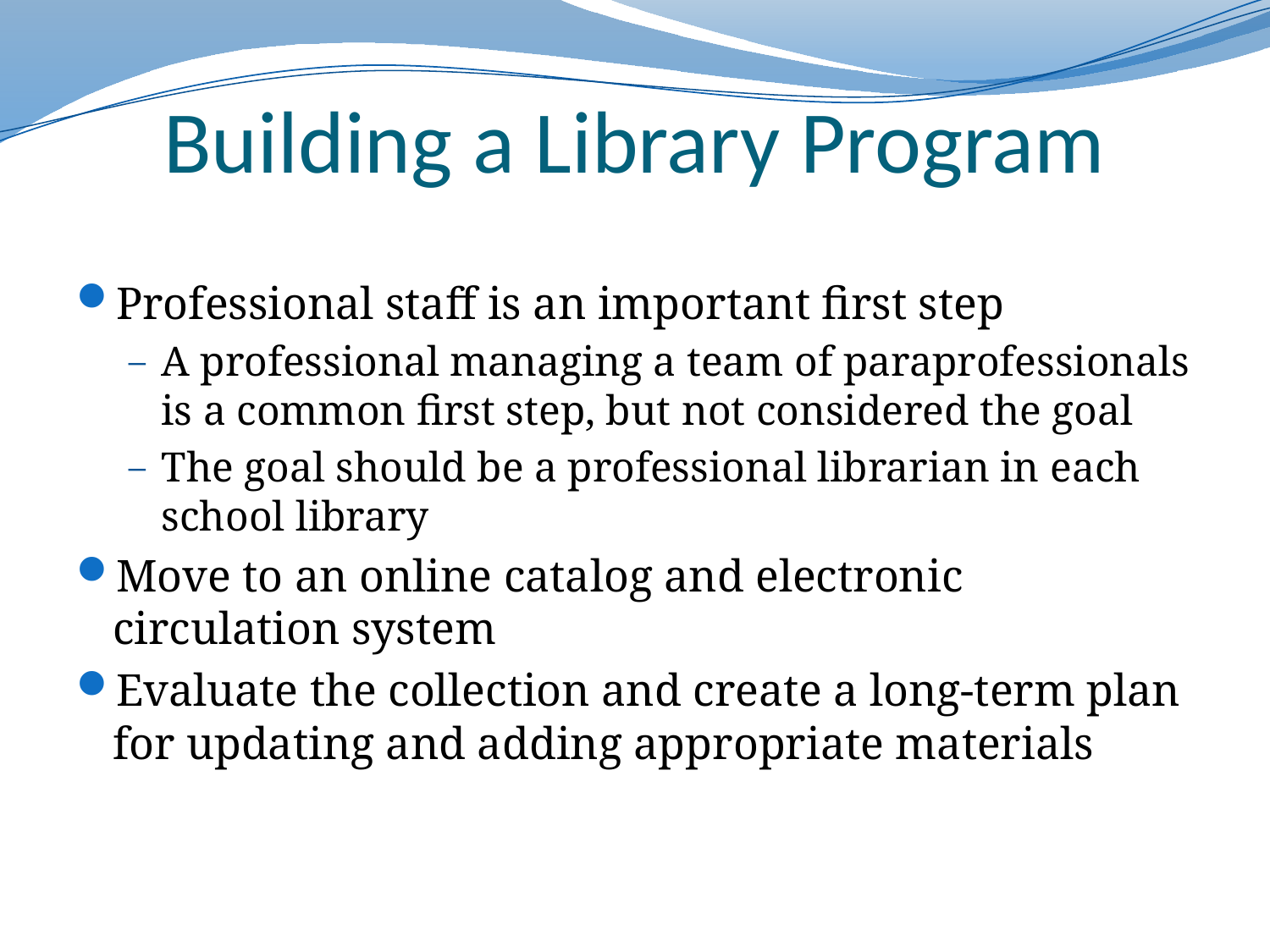

# Building a Library Program
Professional staff is an important first step
A professional managing a team of paraprofessionals is a common first step, but not considered the goal
The goal should be a professional librarian in each school library
Move to an online catalog and electronic circulation system
Evaluate the collection and create a long-term plan for updating and adding appropriate materials